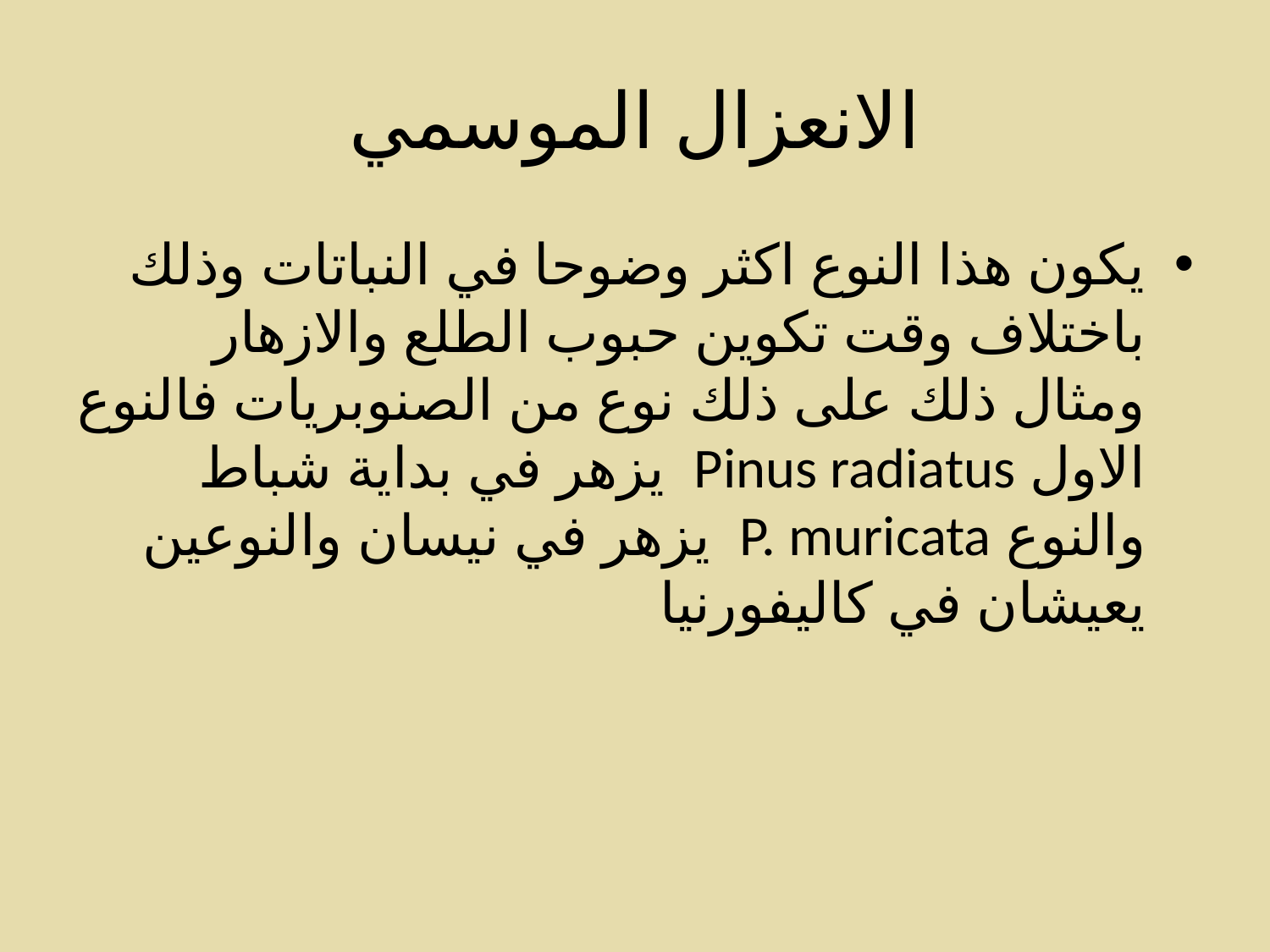

# الانعزال الموسمي
يكون هذا النوع اكثر وضوحا في النباتات وذلك باختلاف وقت تكوين حبوب الطلع والازهار ومثال ذلك على ذلك نوع من الصنوبريات فالنوع الاول Pinus radiatus  يزهر في بداية شباط والنوع P. muricata  يزهر في نيسان والنوعين يعيشان في كاليفورنيا